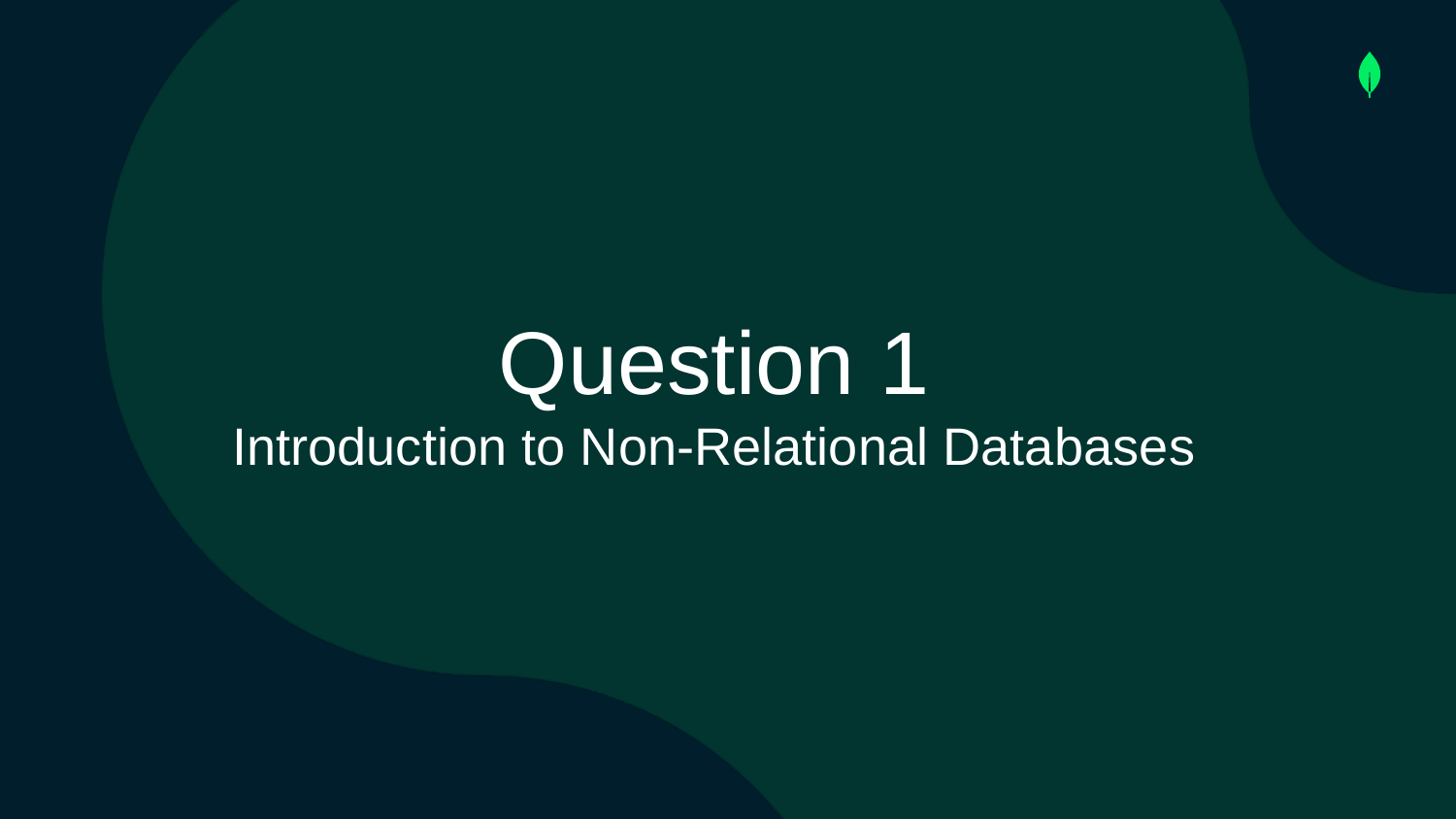

# Question 1
Introduction to Non-Relational Databases